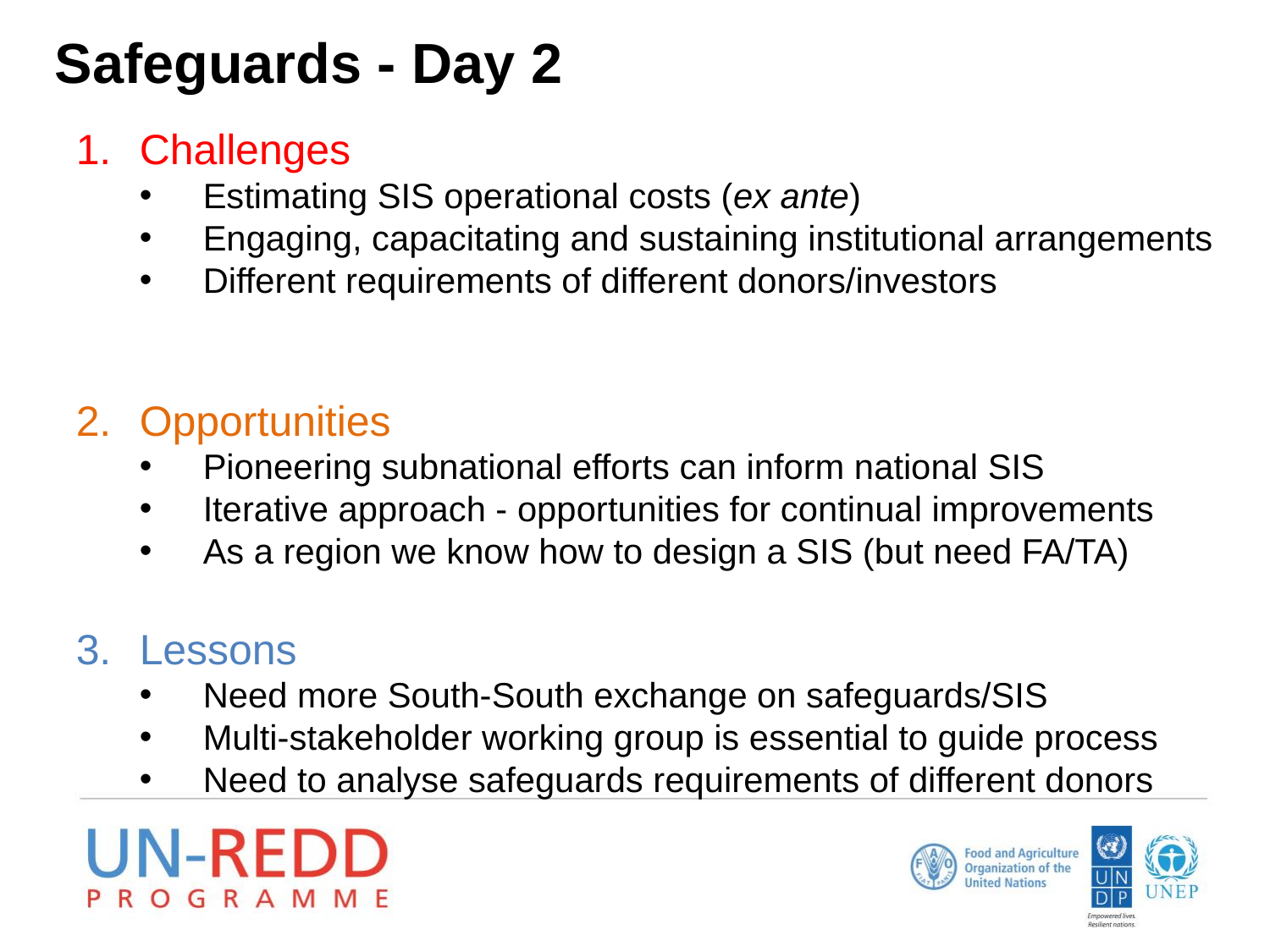

Safeguards - Day 2
Challenges
Estimating SIS operational costs (ex ante)
Engaging, capacitating and sustaining institutional arrangements
Different requirements of different donors/investors

Opportunities
Pioneering subnational efforts can inform national SIS
Iterative approach - opportunities for continual improvements
As a region we know how to design a SIS (but need FA/TA)

Lessons
Need more South-South exchange on safeguards/SIS
Multi-stakeholder working group is essential to guide process
Need to analyse safeguards requirements of different donors